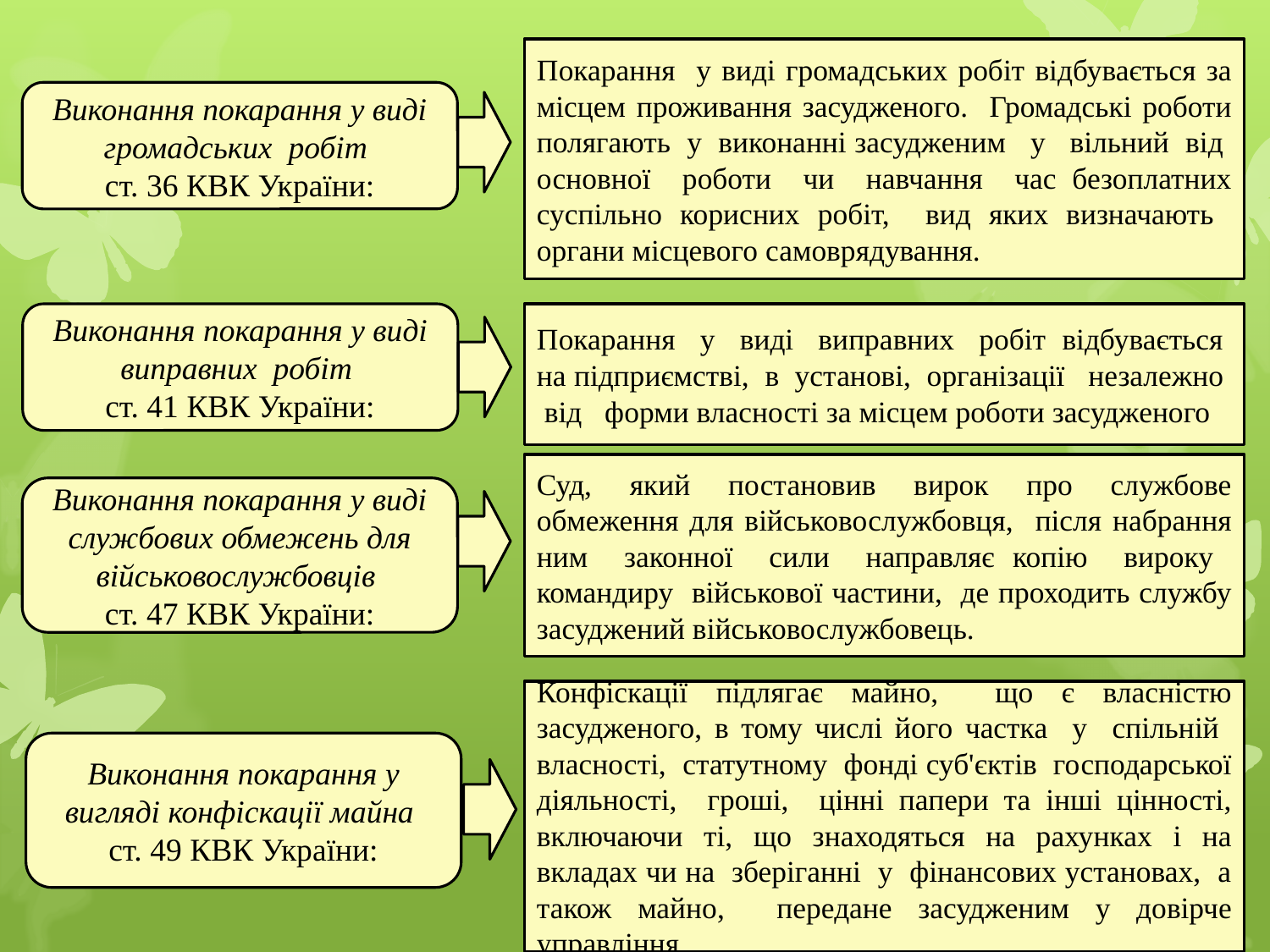

Покарання  у виді громадських робіт відбувається за місцем проживання засудженого.  Громадські роботи полягають  у  виконанні засудженим   у   вільний  від  основної  роботи  чи  навчання  час безоплатних суспільно корисних робіт,  вид яких визначають  органи місцевого самоврядування.
Виконання покарання у виді громадських  робіт
ст. 36 КВК України:

Виконання покарання у виді виправних  робіт
ст. 41 КВК України:
Покарання   у   виді   виправних   робіт  відбувається  на підприємстві,  в  установі,  організації   незалежно   від   форми власності за місцем роботи засудженого

Суд,  який  постановив  вирок  про  службове обмеження для військовослужбовця,  після набрання ним  законної  сили  направляє копію  вироку  командиру  військової частини,  де проходить службу засуджений військовослужбовець.
Виконання покарання у виді службових обмежень для військовослужбовців
ст. 47 КВК України:

Конфіскації підлягає майно,  що є власністю засудженого, в тому числі його частка  у  спільній  власності,  статутному  фонді суб'єктів  господарської діяльності,  гроші,  цінні папери та інші цінності, включаючи ті, що знаходяться на рахунках і на вкладах чи на  зберіганні  у  фінансових установах,  а також майно,  передане засудженим у довірче управління.
Виконання покарання у вигляді конфіскації майна
ст. 49 КВК України: